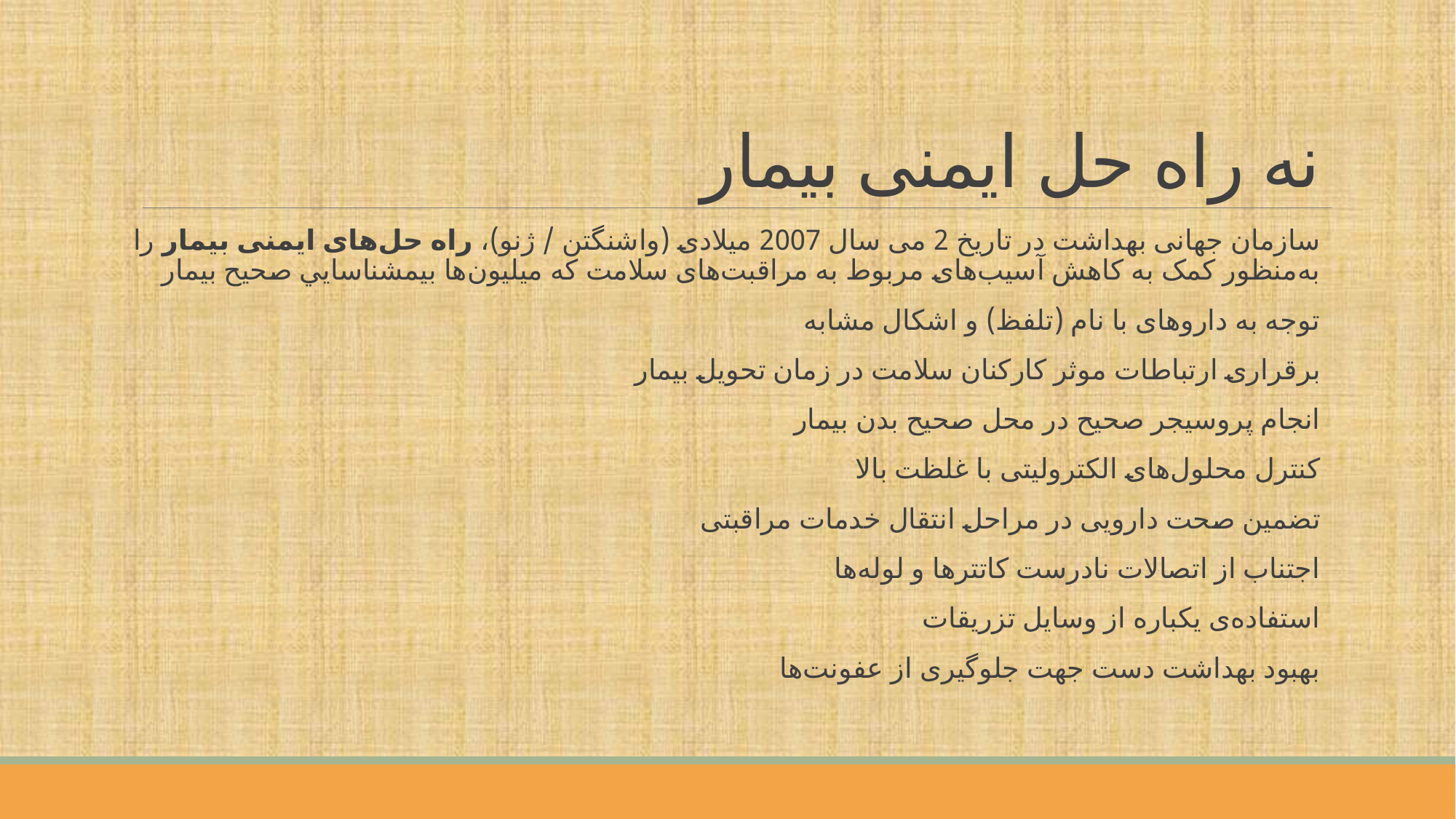

# نه راه حل ایمنی بیمار
سازمان جهانی بهداشت در تاریخ 2 می سال 2007 میلادی (واشنگتن / ژنو)، راه حل‌های ایمنی بیمار را به‌منظور کمک به کاهش آسیب‌های مربوط به مراقبت‌های سلامت که میلیون‌ها بیمشناسايي صحیح بيمار
توجه به داروهای با نام (تلفظ) و اشکال مشابه
برقراری ارتباطات موثر کارکنان سلامت در زمان تحویل بیمار
انجام پروسیجر صحیح در محل صحیح بدن بیمار
کنترل محلول‌های الکترولیتی با غلظت بالا
تضمین صحت دارویی در مراحل انتقال خدمات مراقبتی
اجتناب از اتصالات نادرست کاتترها و لوله‌ها
استفاده‌ی یکباره از وسایل تزریقات
بهبود بهداشت دست جهت جلوگیری از عفونت‌ها